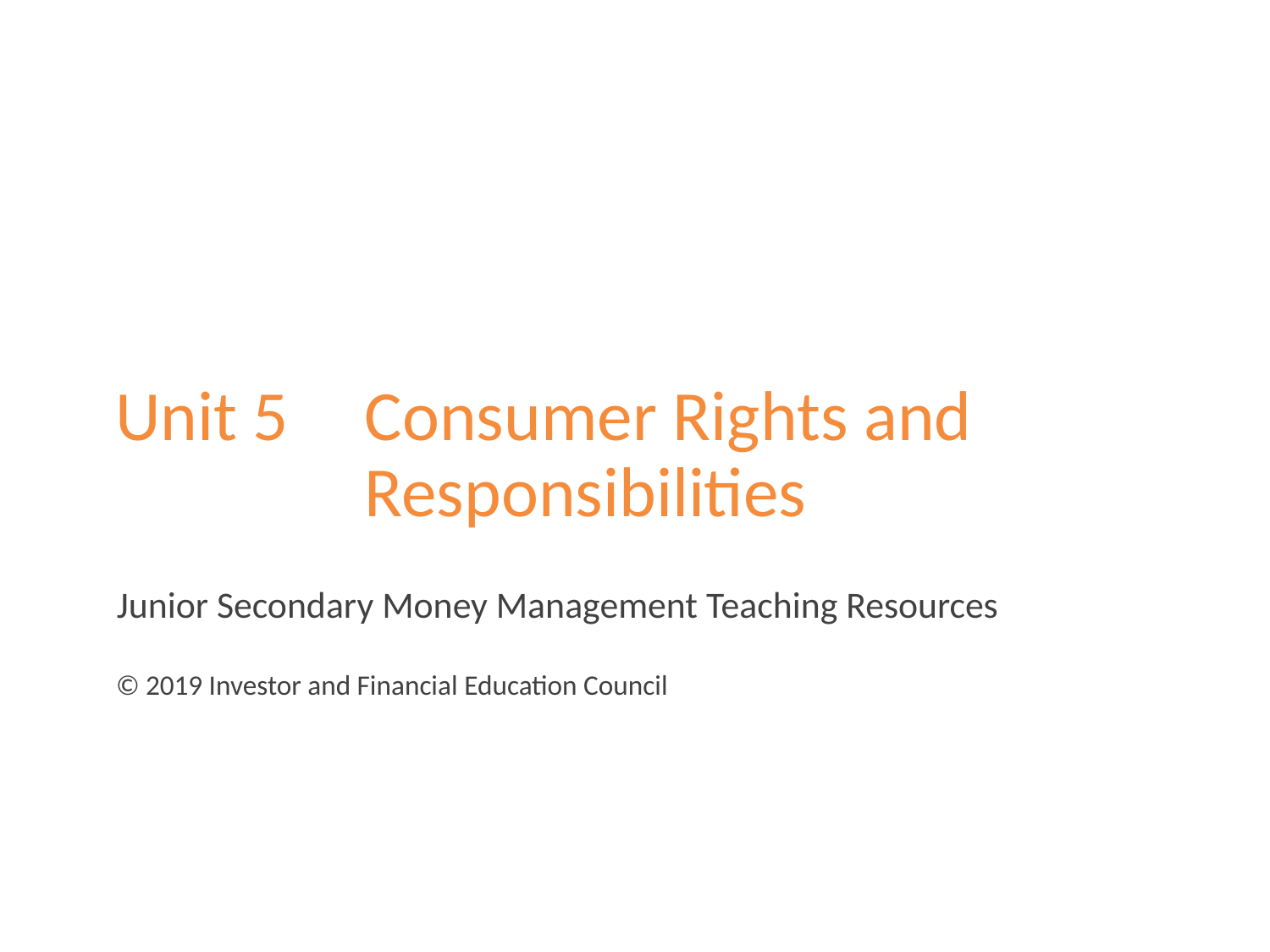

Unit 5	Consumer Rights and Responsibilities
Junior Secondary Money Management Teaching Resources
© 2019 Investor and Financial Education Council